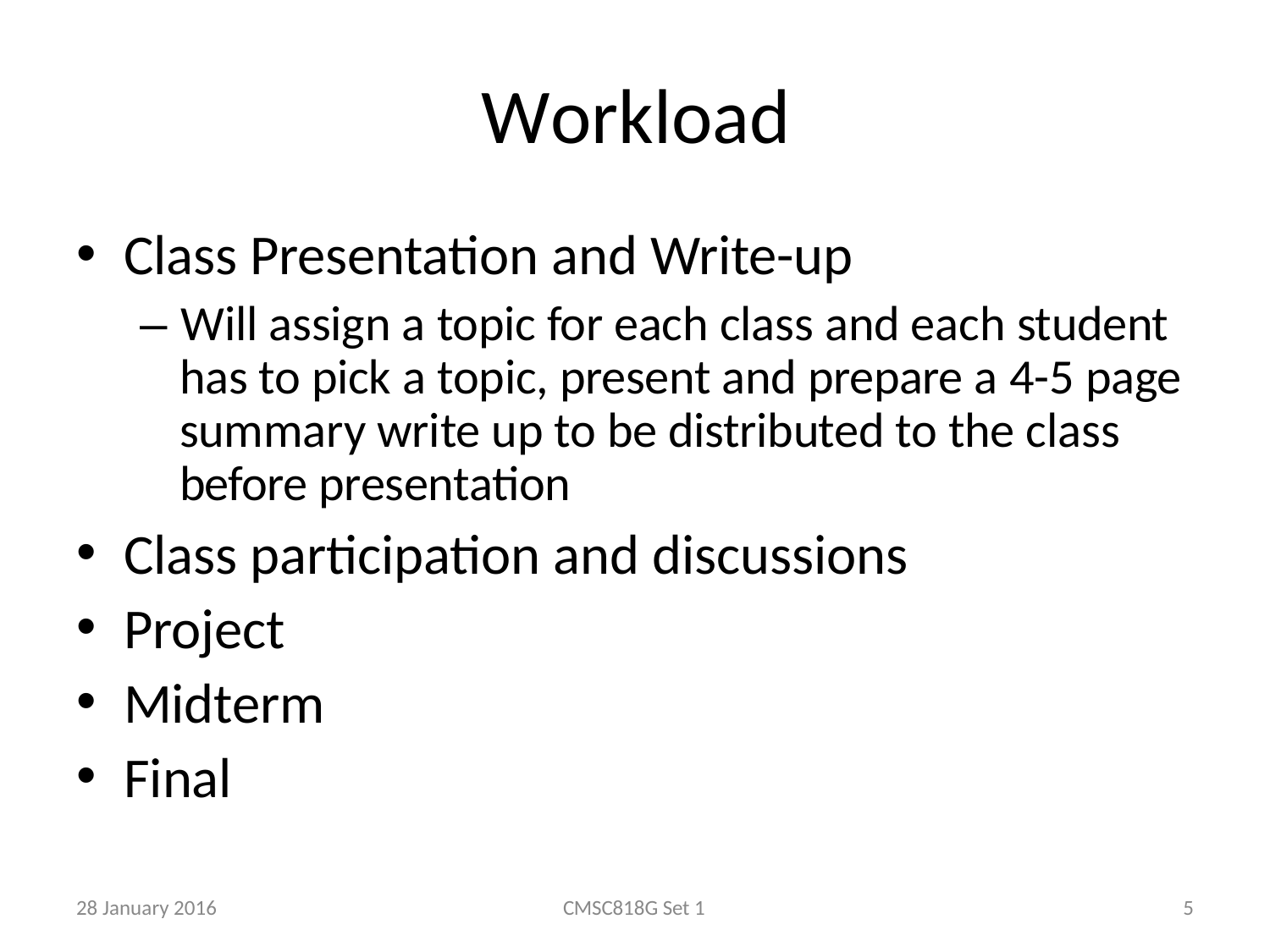

# Workload
Class Presentation and Write-up
– Will assign a topic for each class and each student  has to pick a topic, present and prepare a 4-5 page  summary write up to be distributed to the class  before presentation
Class participation and discussions
Project
Midterm
Final
28 January 2016
CMSC818G Set 1
5